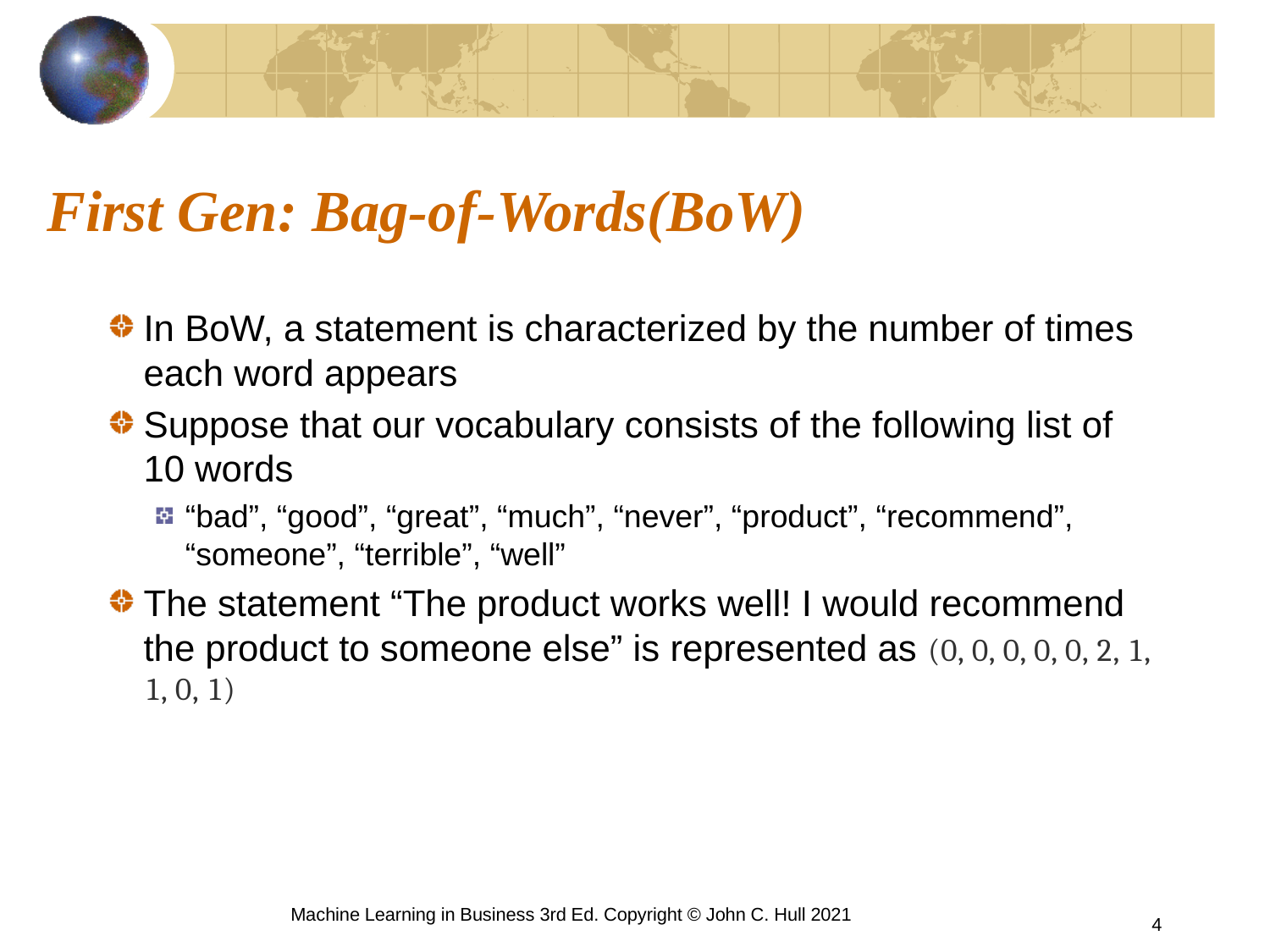

# First Gen: Bag-of-Words(BoW)
In BoW, a statement is characterized by the number of times each word appears
Suppose that our vocabulary consists of the following list of 10 words
“bad”, “good”, “great”, “much”, “never”, “product”, “recommend”, “someone”, “terrible”, “well”
The statement “The product works well! I would recommend the product to someone else” is represented as (0, 0, 0, 0, 0, 2, 1, 1, 0, 1)

Machine Learning in Business 3rd Ed. Copyright © John C. Hull 2021
4